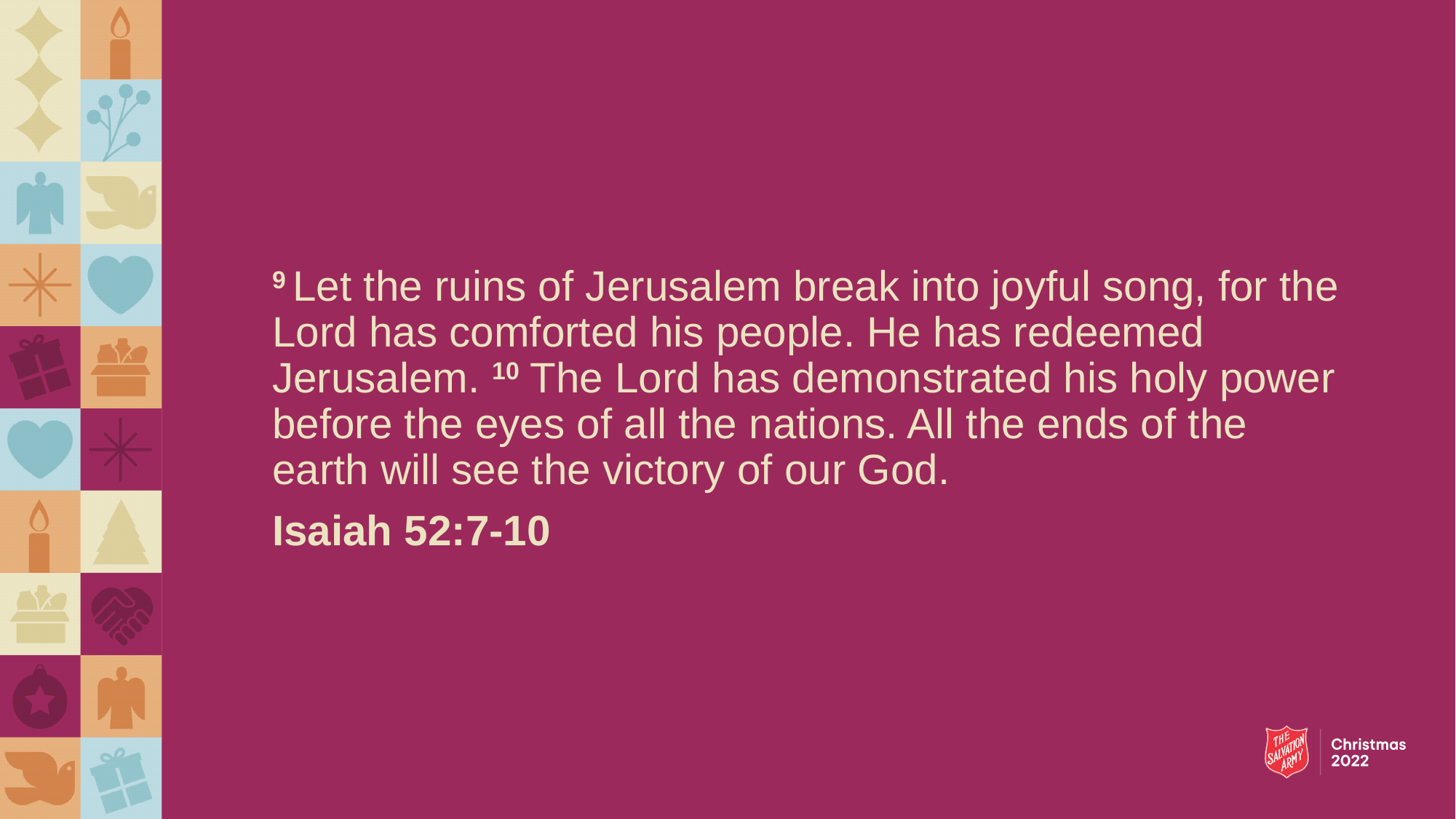

9 Let the ruins of Jerusalem break into joyful song, for the Lord has comforted his people. He has redeemed Jerusalem. 10 The Lord has demonstrated his holy power before the eyes of all the nations. All the ends of the earth will see the victory of our God.
Isaiah 52:7-10